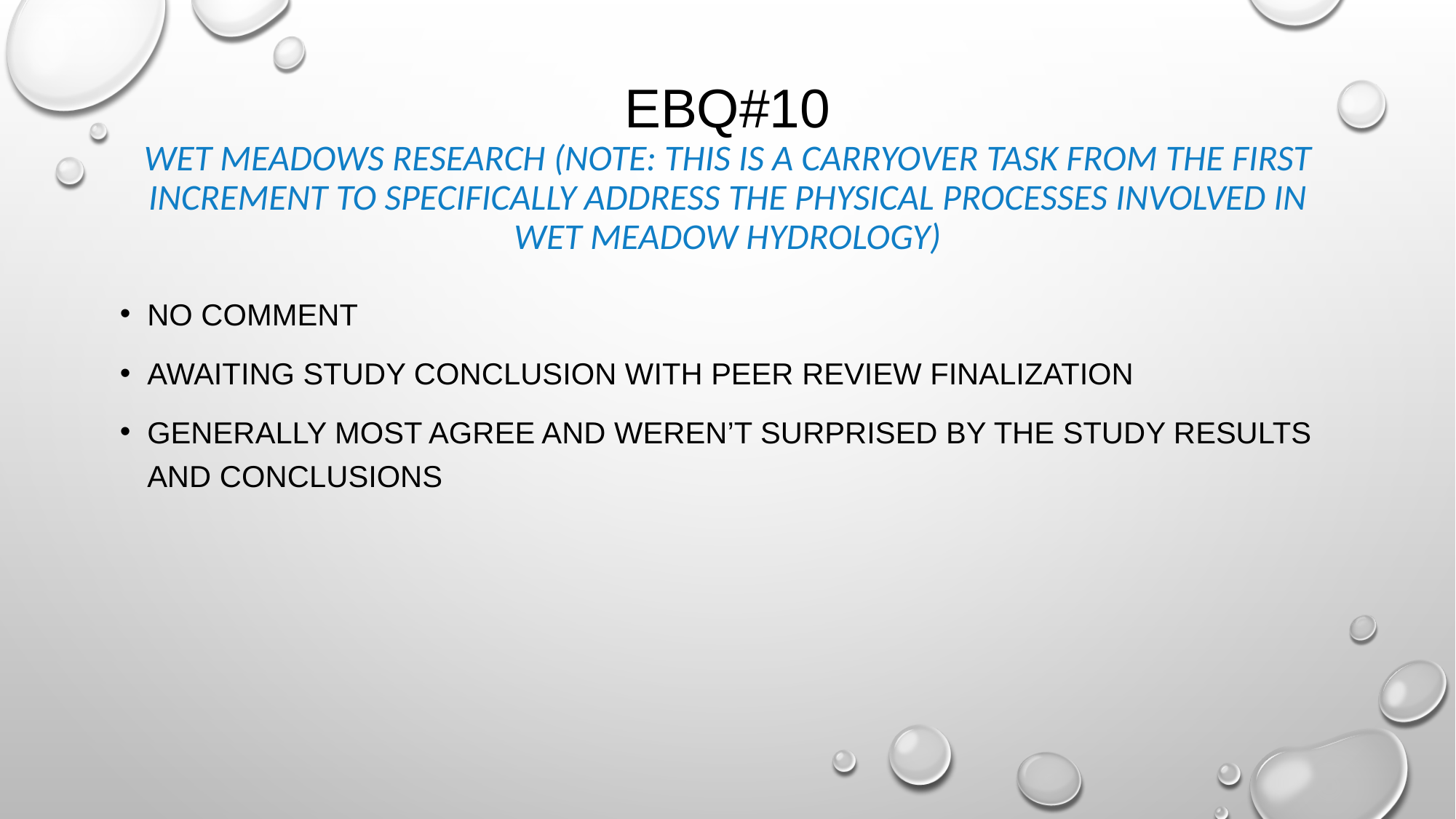

# EBQ#10 Wet meadows research (NOTE: this is a carryover task from the First Increment to specifically address the physical processes involved in wet meadow hydrology)
No comment
Awaiting study conclusion with peer review finalization
generally most agree and weren’t surprised by the study results and conclusions